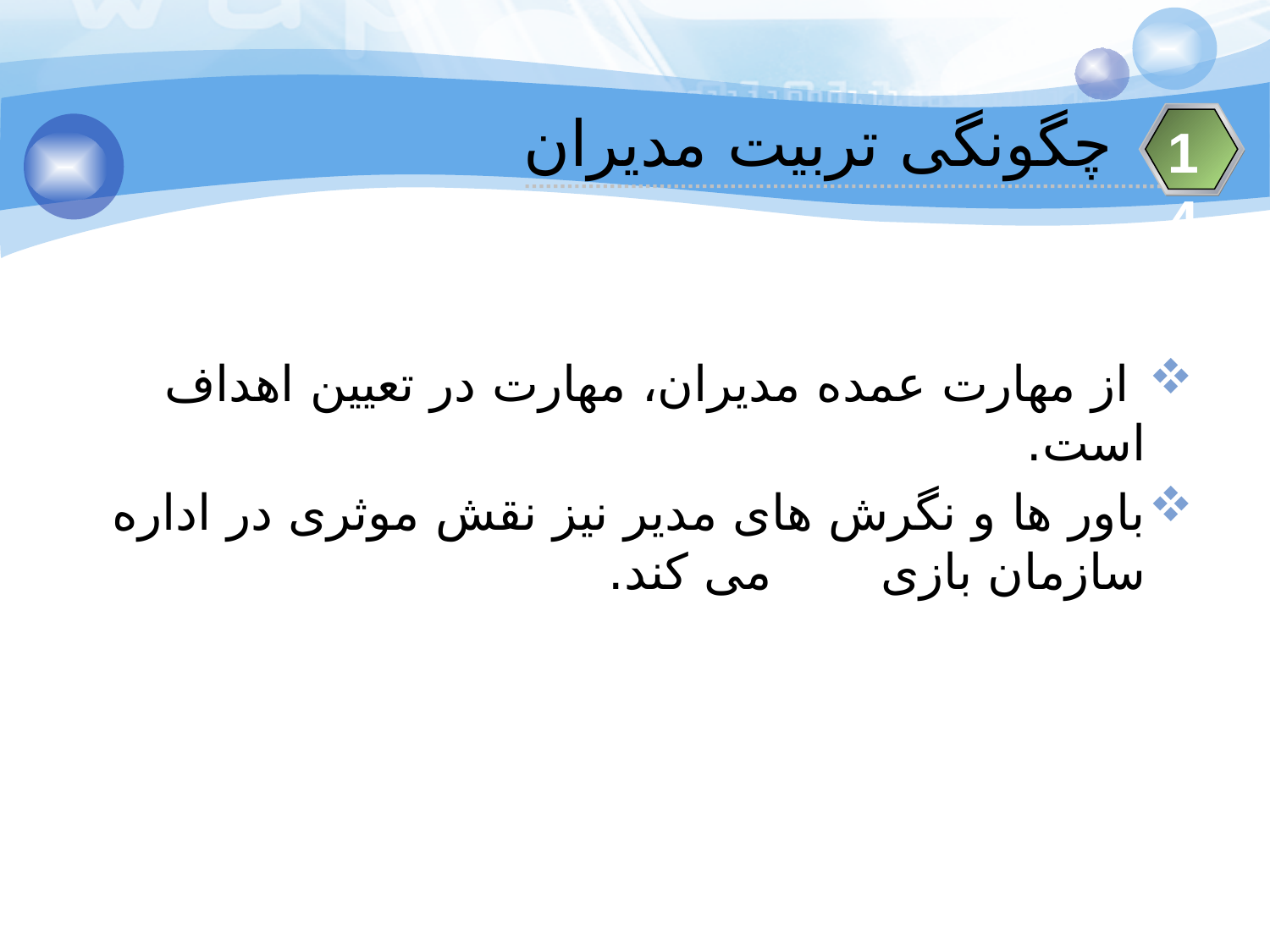

چگونگی تربیت مدیران

14

 از مهارت عمده مدیران، مهارت در تعیین اهداف است.
باور ها و نگرش های مدیر نیز نقش موثری در اداره سازمان بازی       می کند.